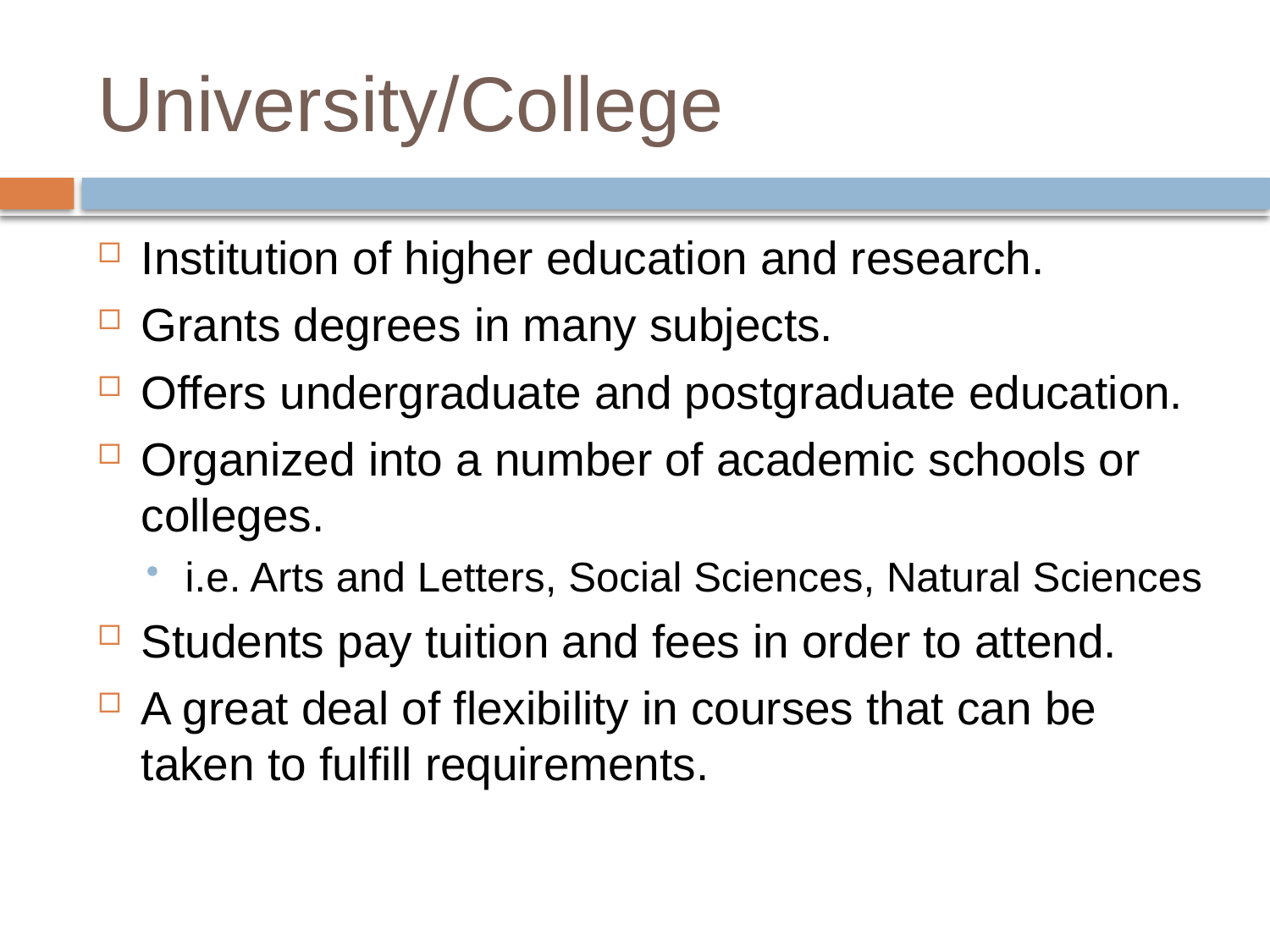

# University/College
Institution of higher education and research.
Grants degrees in many subjects.
Offers undergraduate and postgraduate education.
Organized into a number of academic schools or colleges.
i.e. Arts and Letters, Social Sciences, Natural Sciences
Students pay tuition and fees in order to attend.
A great deal of flexibility in courses that can be taken to fulfill requirements.